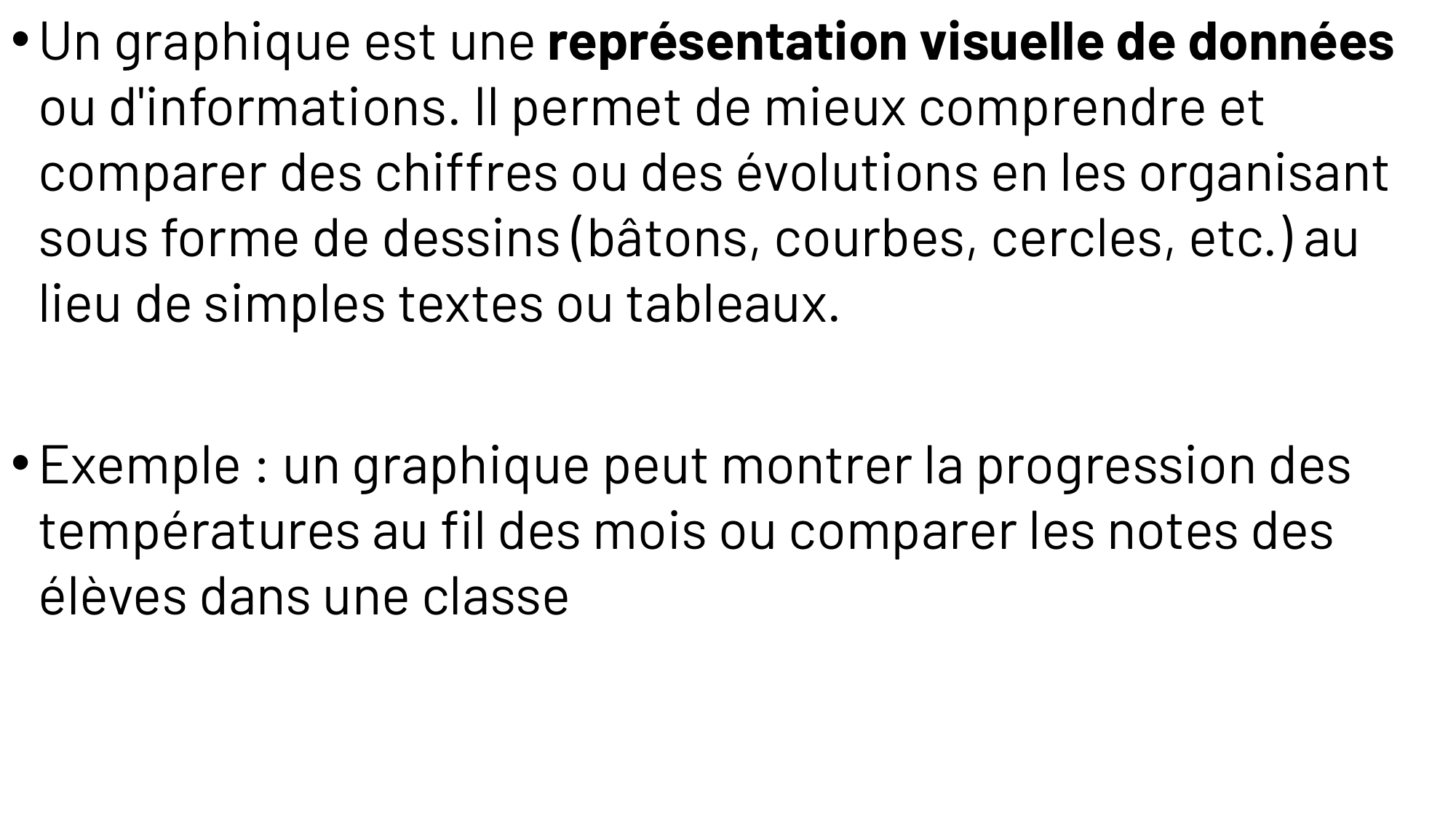

Un graphique est une représentation visuelle de données ou d'informations. Il permet de mieux comprendre et comparer des chiffres ou des évolutions en les organisant sous forme de dessins (bâtons, courbes, cercles, etc.) au lieu de simples textes ou tableaux.

Exemple : un graphique peut montrer la progression des températures au fil des mois ou comparer les notes des élèves dans une classe